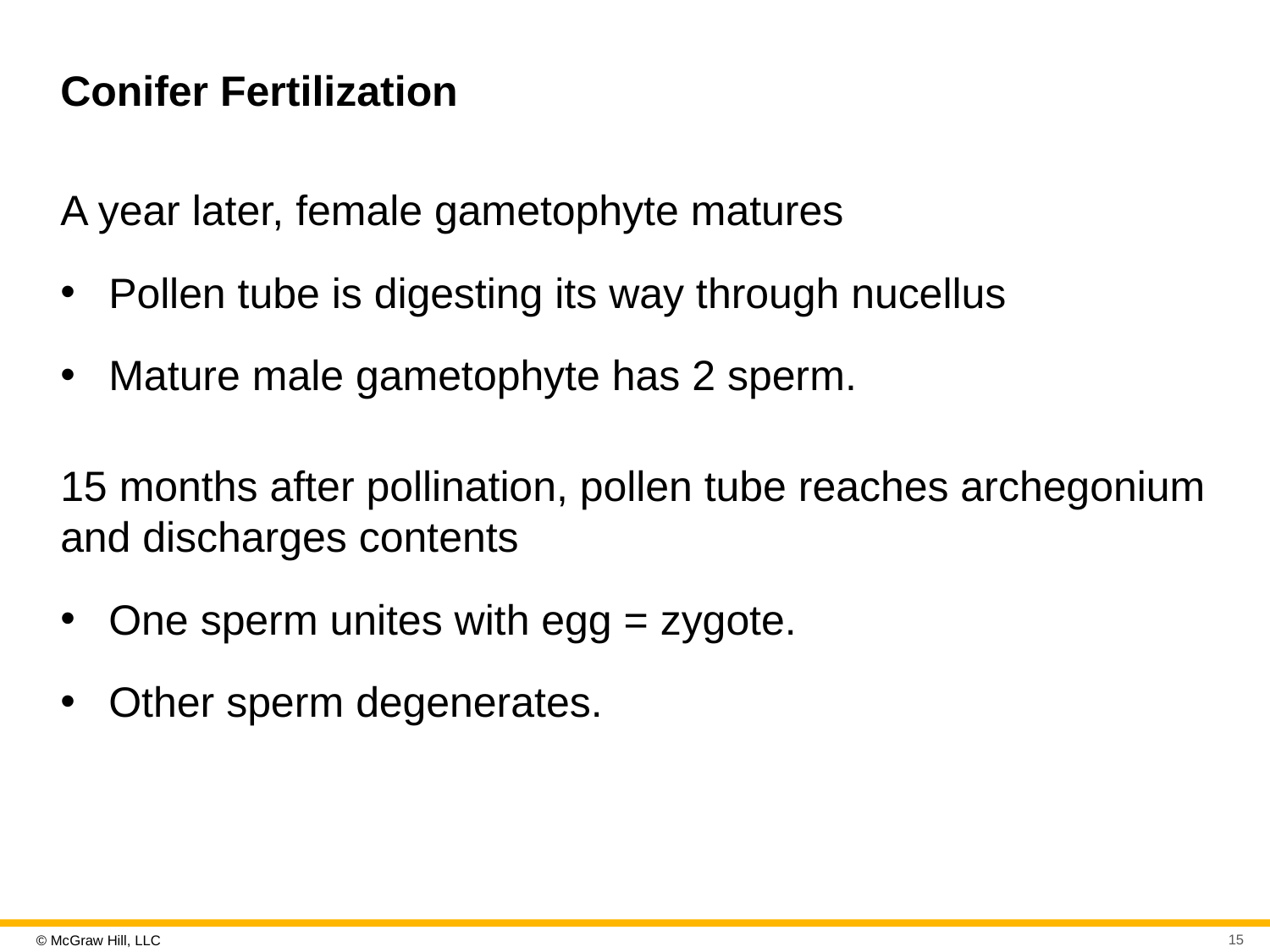

# Conifer Fertilization
A year later, female gametophyte matures
Pollen tube is digesting its way through nucellus
Mature male gametophyte has 2 sperm.
15 months after pollination, pollen tube reaches archegonium and discharges contents
One sperm unites with egg = zygote.
Other sperm degenerates.
15